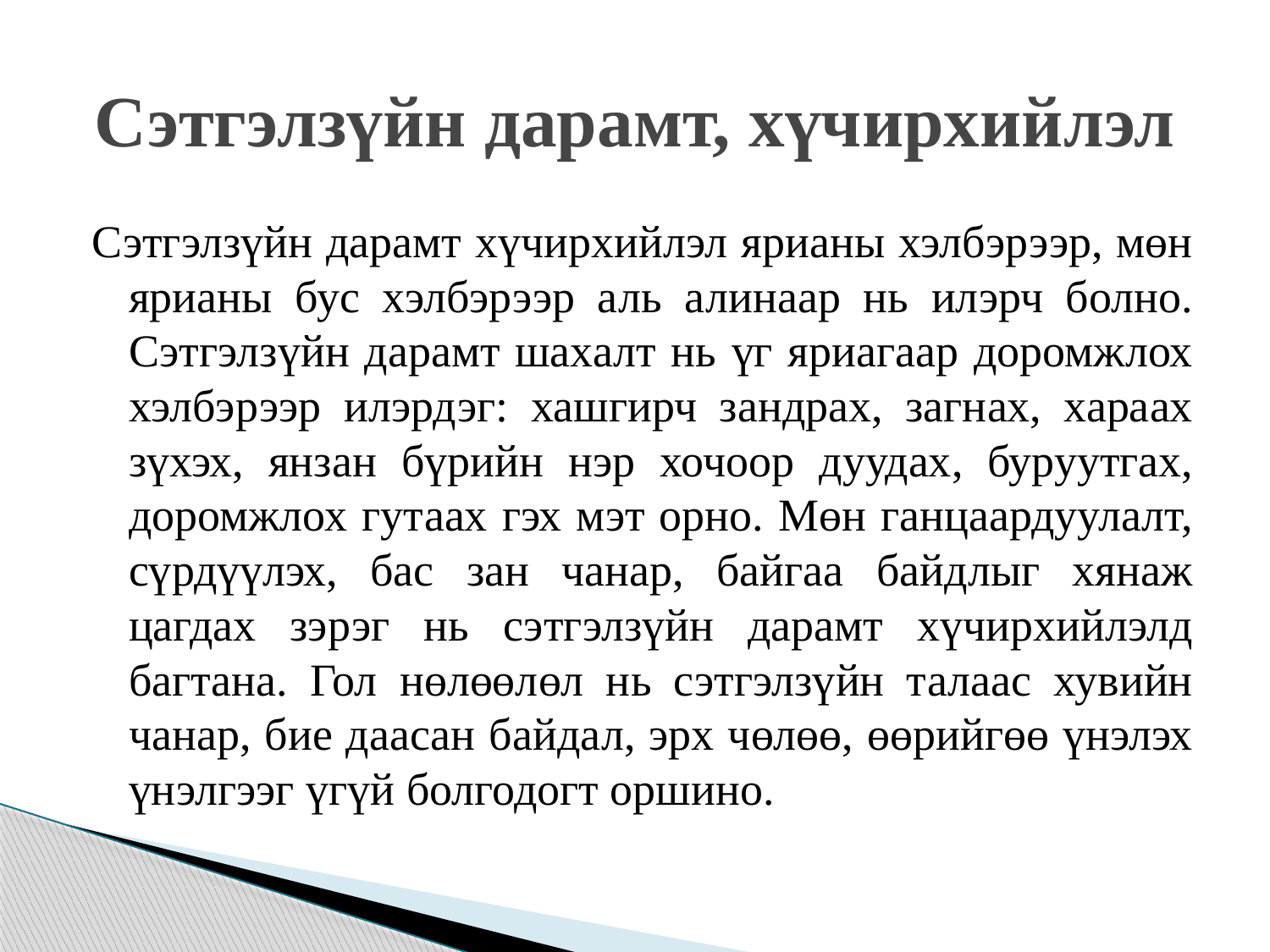

# Сэтгэлзүйн дарамт, хүчирхийлэл
Сэтгэлзүйн дарамт хүчирхийлэл ярианы хэлбэрээр, мөн ярианы бус хэлбэрээр аль алинаар нь илэрч болно. Сэтгэлзүйн дарамт шахалт нь үг яриагаар доромжлох хэлбэрээр илэрдэг: хашгирч зандрах, загнах, хараах зүхэх, янзан бүрийн нэр хочоор дуудах, буруутгах, доромжлох гутаах гэх мэт орно. Мөн ганцаардуулалт, сүрдүүлэх, бас зан чанар, байгаа байдлыг хянаж цагдах зэрэг нь сэтгэлзүйн дарамт хүчирхийлэлд багтана. Гол нөлөөлөл нь сэтгэлзүйн талаас хувийн чанар, бие даасан байдал, эрх чөлөө, өөрийгөө үнэлэх үнэлгээг үгүй болгодогт оршино.